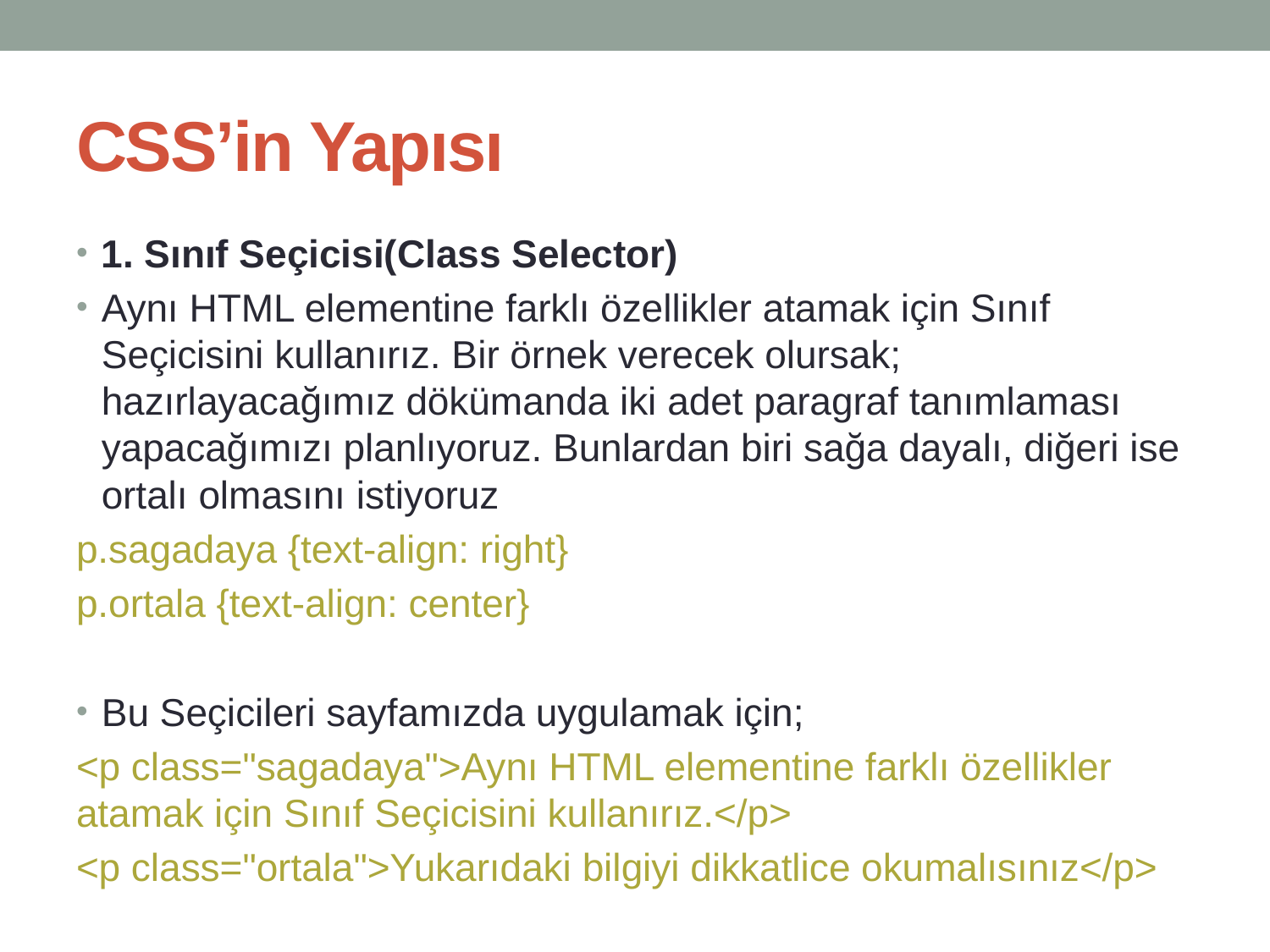

# CSS’in Yapısı
1. Sınıf Seçicisi(Class Selector)
Aynı HTML elementine farklı özellikler atamak için Sınıf Seçicisini kullanırız. Bir örnek verecek olursak; hazırlayacağımız dökümanda iki adet paragraf tanımlaması yapacağımızı planlıyoruz. Bunlardan biri sağa dayalı, diğeri ise ortalı olmasını istiyoruz
p.sagadaya {text-align: right}
p.ortala {text-align: center}

Bu Seçicileri sayfamızda uygulamak için;
<p class="sagadaya">Aynı HTML elementine farklı özellikler atamak için Sınıf Seçicisini kullanırız.</p>
<p class="ortala">Yukarıdaki bilgiyi dikkatlice okumalısınız</p>